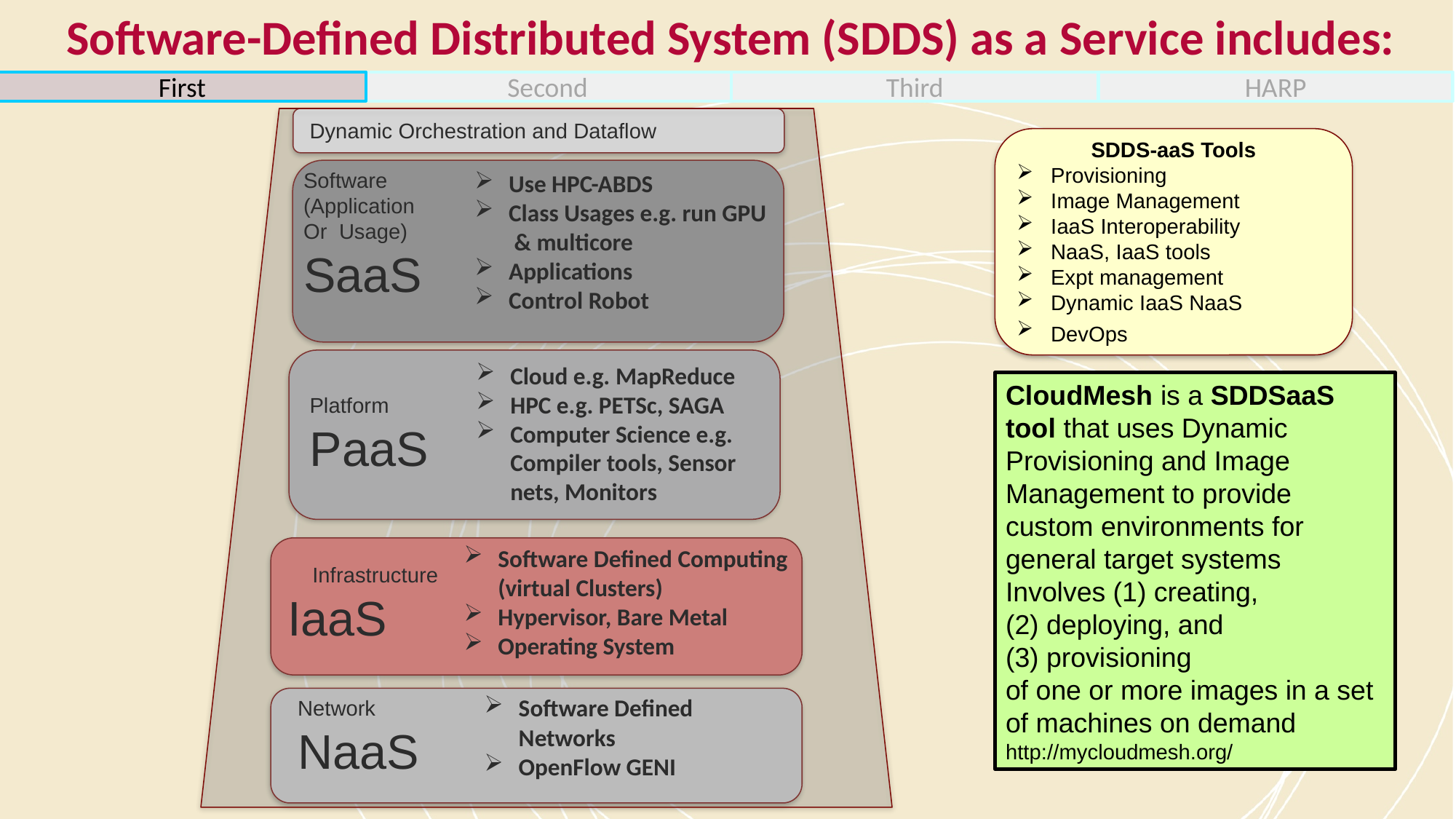

Software-Defined Distributed System (SDDS) as a Service includes:

Dynamic Orchestration and Dataflow

Software
(Application
Or  Usage) SaaS
Use HPC-ABDS
Class Usages e.g. run GPU  & multicore
Applications
Control Robot

Cloud e.g. MapReduce
HPC e.g. PETSc, SAGA
Computer Science e.g. Compiler tools, Sensor nets, Monitors
Platform
PaaS

Software Defined Computing (virtual Clusters)
Hypervisor, Bare Metal
Operating System
Infrastructure
IaaS
Software Defined Networks
OpenFlow GENI

Network
NaaS
SDDS-aaS Tools
Provisioning
Image Management
IaaS Interoperability
NaaS, IaaS tools
Expt management
Dynamic IaaS NaaS
DevOps
CloudMesh is a SDDSaaS tool that uses Dynamic Provisioning and Image Management to provide custom environments for general target systems
Involves (1) creating,
(2) deploying, and
(3) provisioning
of one or more images in a set of machines on demand http://mycloudmesh.org/